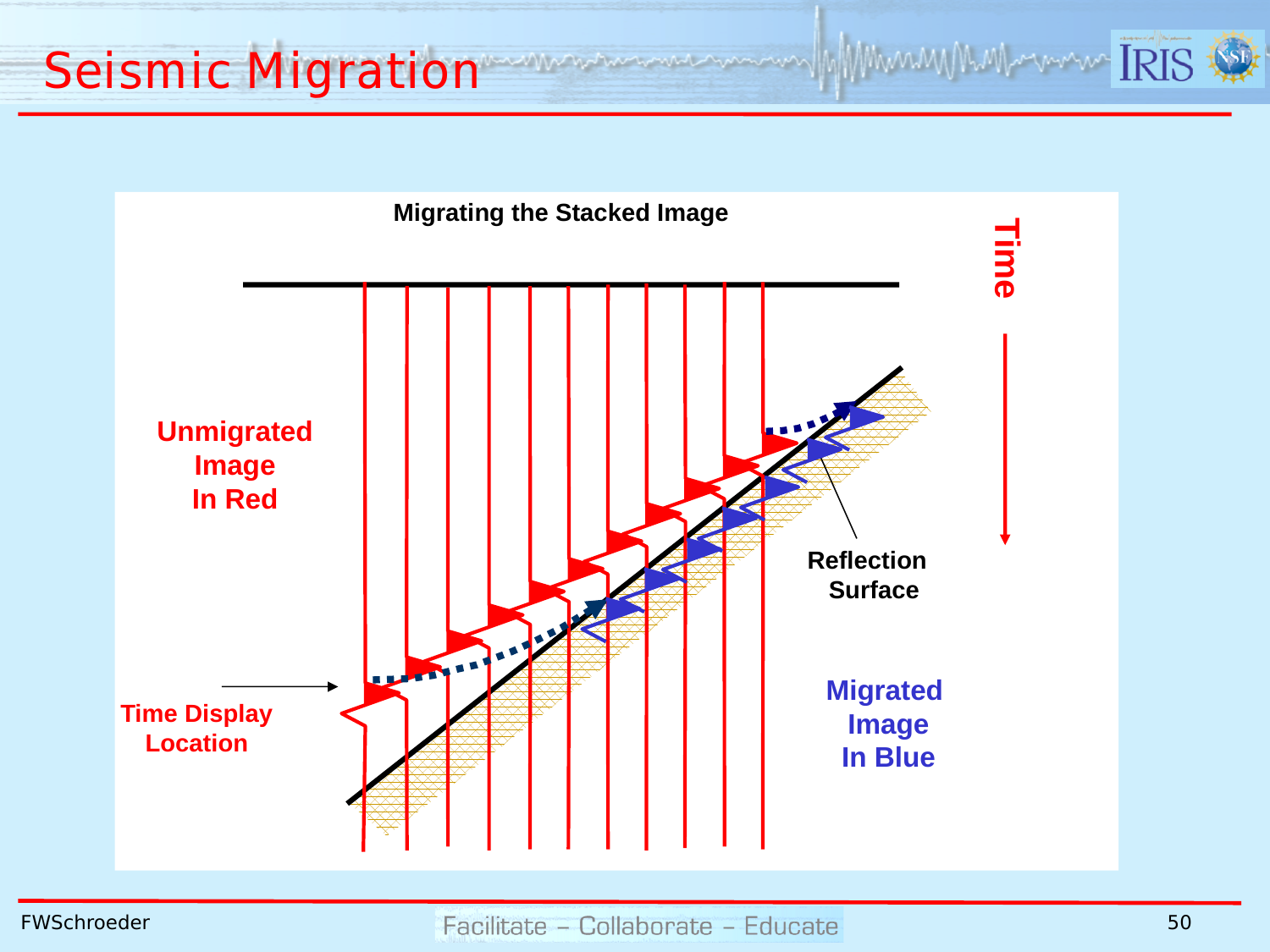

Seismic Migration
Migrating the Stacked Image

Time

Unmigrated
Image
In Red

Reflection
Surface

Migrated
Image
In Blue

Time Display
Location